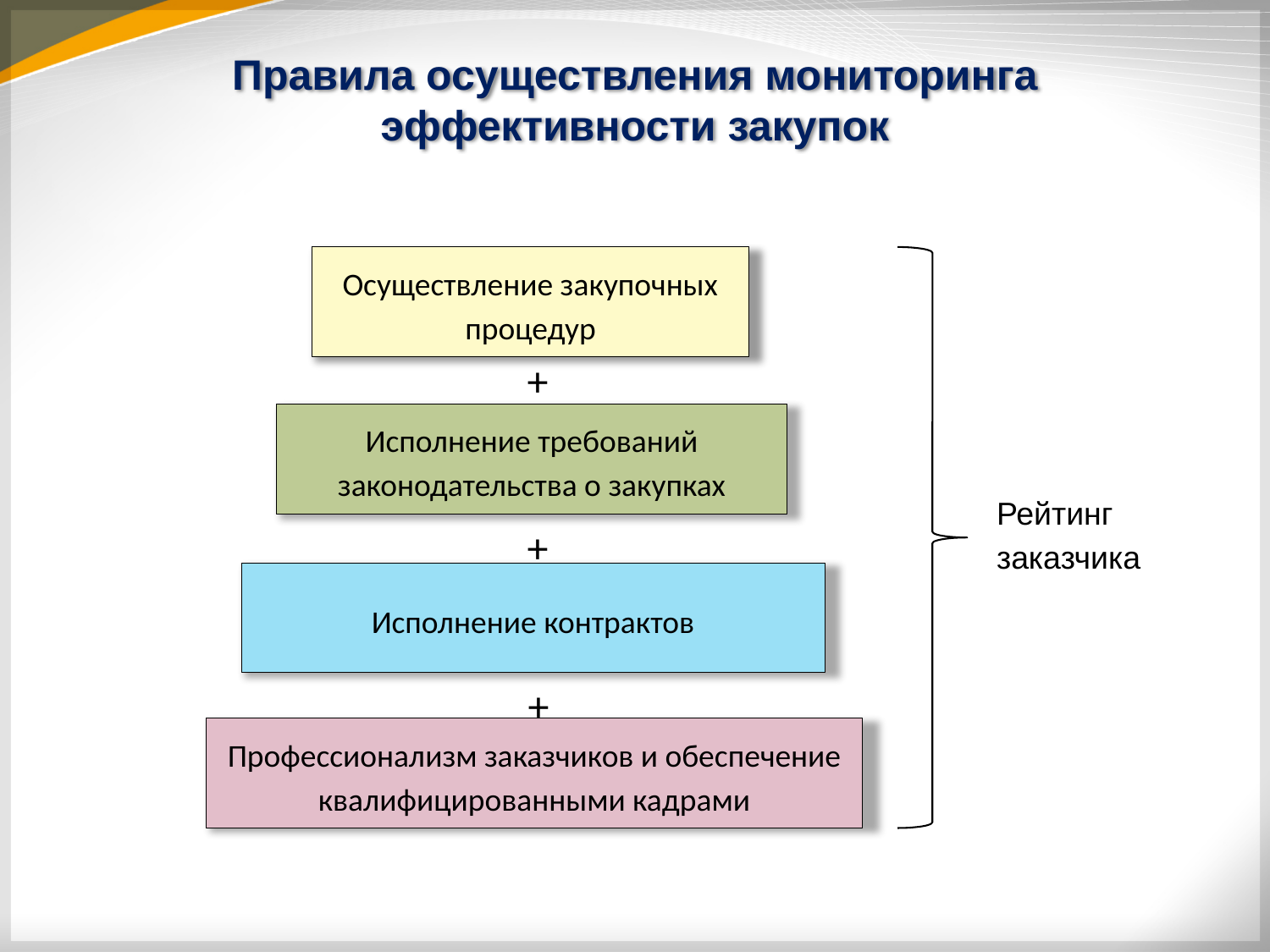

# Правила осуществления мониторинга эффективности закупок
Осуществление закупочных процедур

+
Исполнение требований законодательства о закупках
Рейтинг заказчика
+
Исполнение контрактов
+
Профессионализм заказчиков и обеспечение квалифицированными кадрами